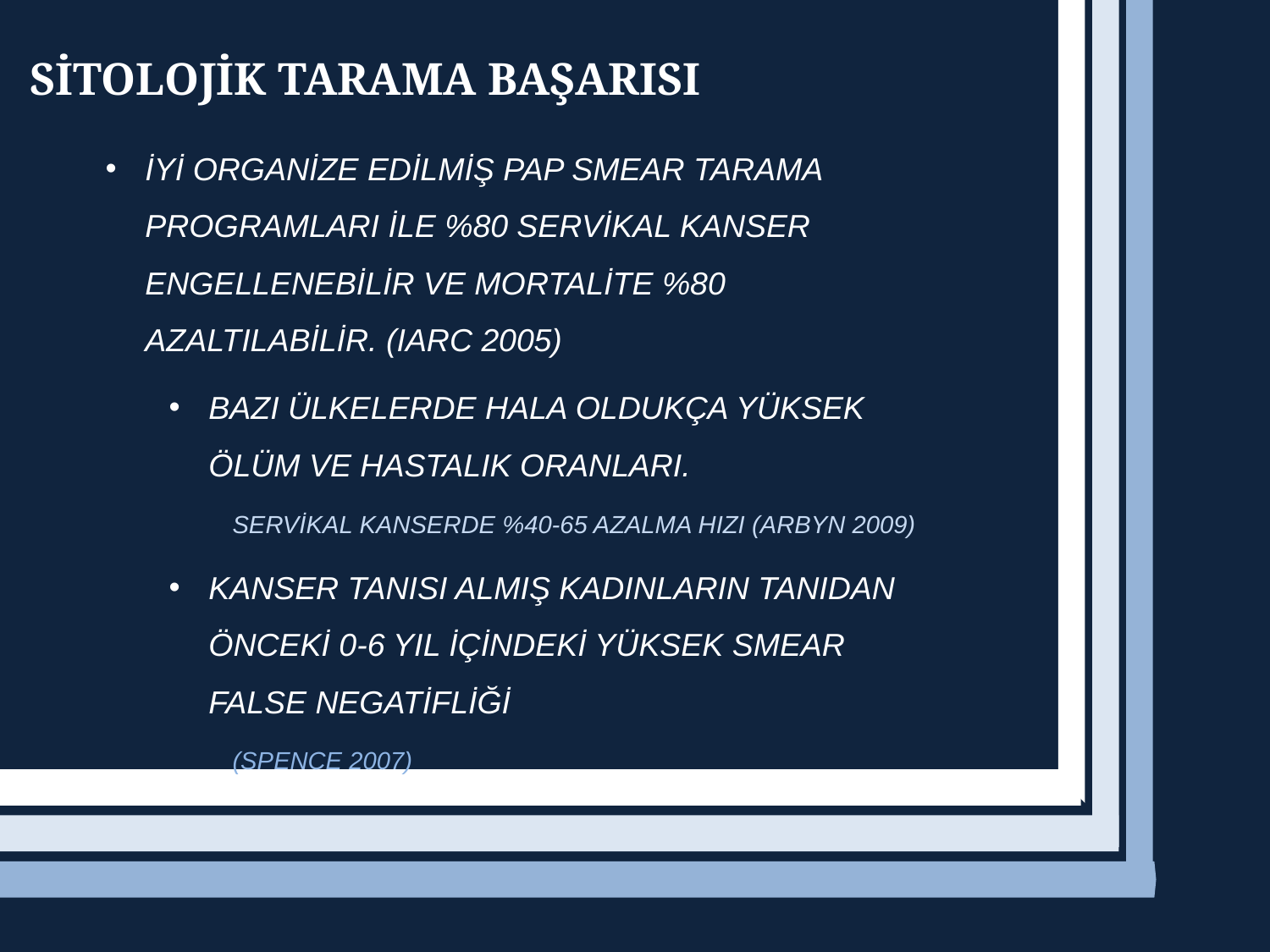

SİTOLOJİK TARAMA BAŞARISI
İYİ ORGANİZE EDİLMİŞ PAP SMEAR TARAMA PROGRAMLARI İLE %80 SERVİKAL KANSER ENGELLENEBİLİR VE MORTALİTE %80 AZALTILABİLİR. (IARC 2005)
BAZI ÜLKELERDE HALA OLDUKÇA YÜKSEK ÖLÜM VE HASTALIK ORANLARI.
	SERVİKAL KANSERDE %40-65 AZALMA HIZI (ARBYN 2009)
KANSER TANISI ALMIŞ KADINLARIN TANIDAN ÖNCEKİ 0-6 YIL İÇİNDEKİ YÜKSEK SMEAR FALSE NEGATİFLİĞİ
(SPENCE 2007)